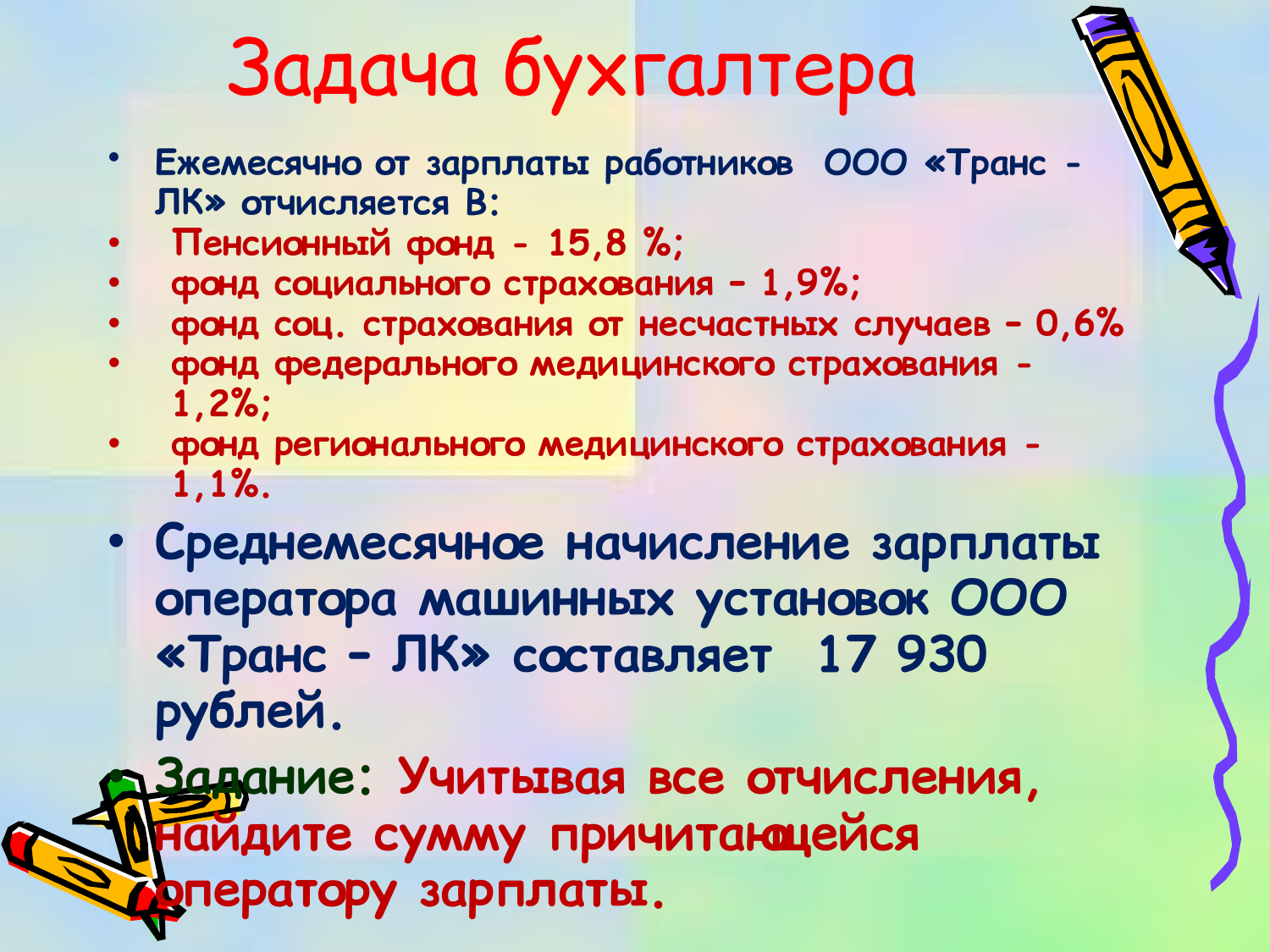

# Задача бухгалтера
Ежемесячно от зарплаты работников  ООО «Транс - ЛК» отчисляется В:
Пенсионный фонд - 15,8 %;
фонд социального страхования – 1,9%;
фонд соц. страхования от несчастных случаев – 0,6%
фонд федерального медицинского страхования - 1,2%;
фонд регионального медицинского страхования - 1,1%.
Среднемесячное начисление зарплаты оператора машинных установок ООО «Транс – ЛК» составляет  17 930 рублей.
Задание: Учитывая все отчисления,  найдите сумму причитающейся оператору зарплаты.